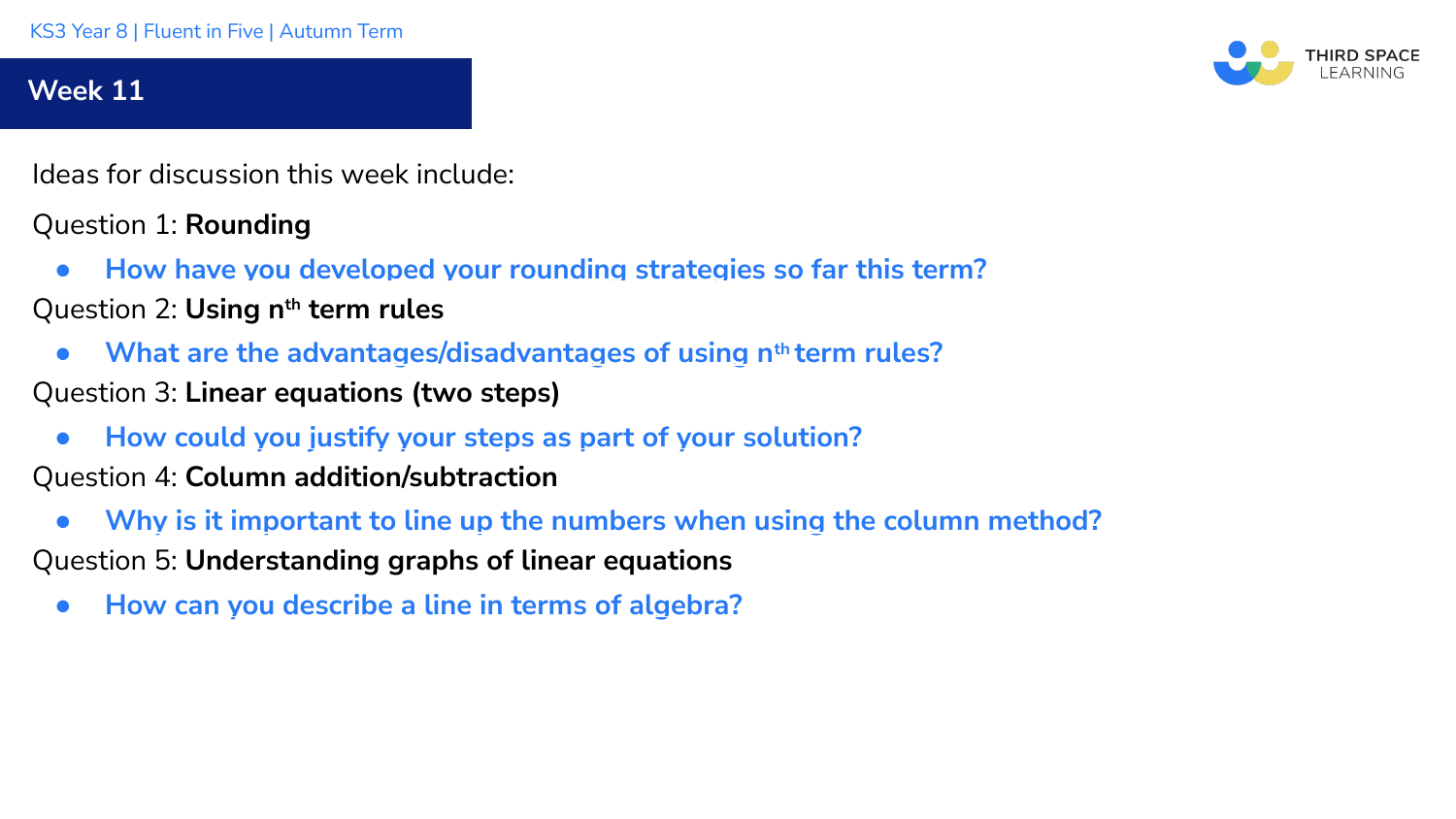

Week 11
| Ideas for discussion this week include: |
| --- |
| Question 1: Rounding How have you developed your rounding strategies so far this term? |
| Question 2: Using nth term rules What are the advantages/disadvantages of using nth term rules? |
| Question 3: Linear equations (two steps) How could you justify your steps as part of your solution? |
| Question 4: Column addition/subtraction Why is it important to line up the numbers when using the column method? |
| Question 5: Understanding graphs of linear equations How can you describe a line in terms of algebra? |